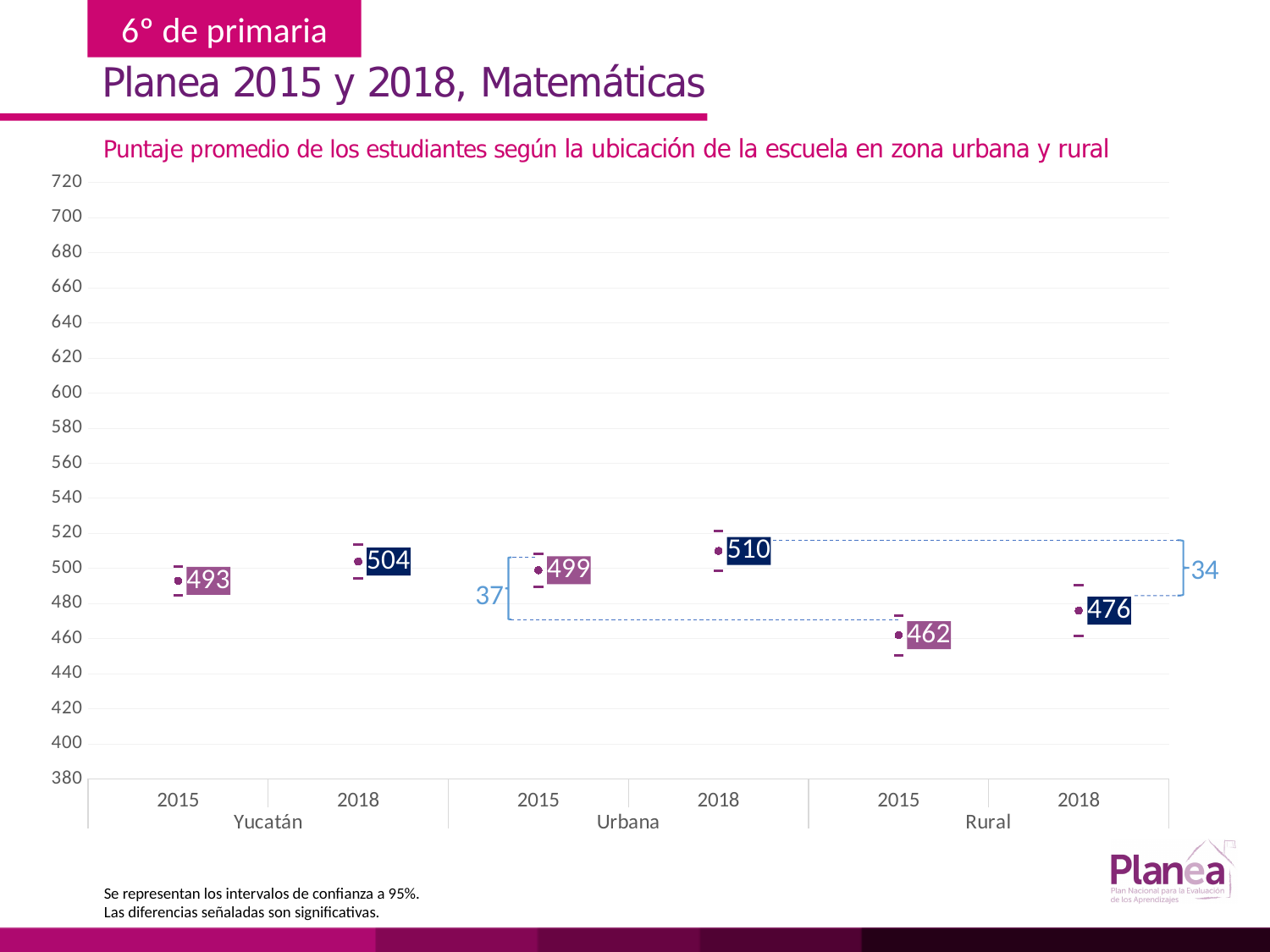

Planea 2015 y 2018, Matemáticas

Puntaje promedio de los estudiantes según la ubicación de la escuela en zona urbana y rural

### Chart

| Category |  |  |  |
|---|---|---|---|
| 2015 | 484.841 | 501.159 | 493.0 |
| 2018 | 494.249 | 513.751 | 504.0 |
| 2015 | 489.448 | 508.552 | 499.0 |
| 2018 | 498.657 | 521.343 | 510.0 |
| 2015 | 450.657 | 473.343 | 462.0 |
| 2018 | 461.473 | 490.527 | 476.0 |
34

37
Se representan los intervalos de confianza a 95%.
Las diferencias señaladas son significativas.